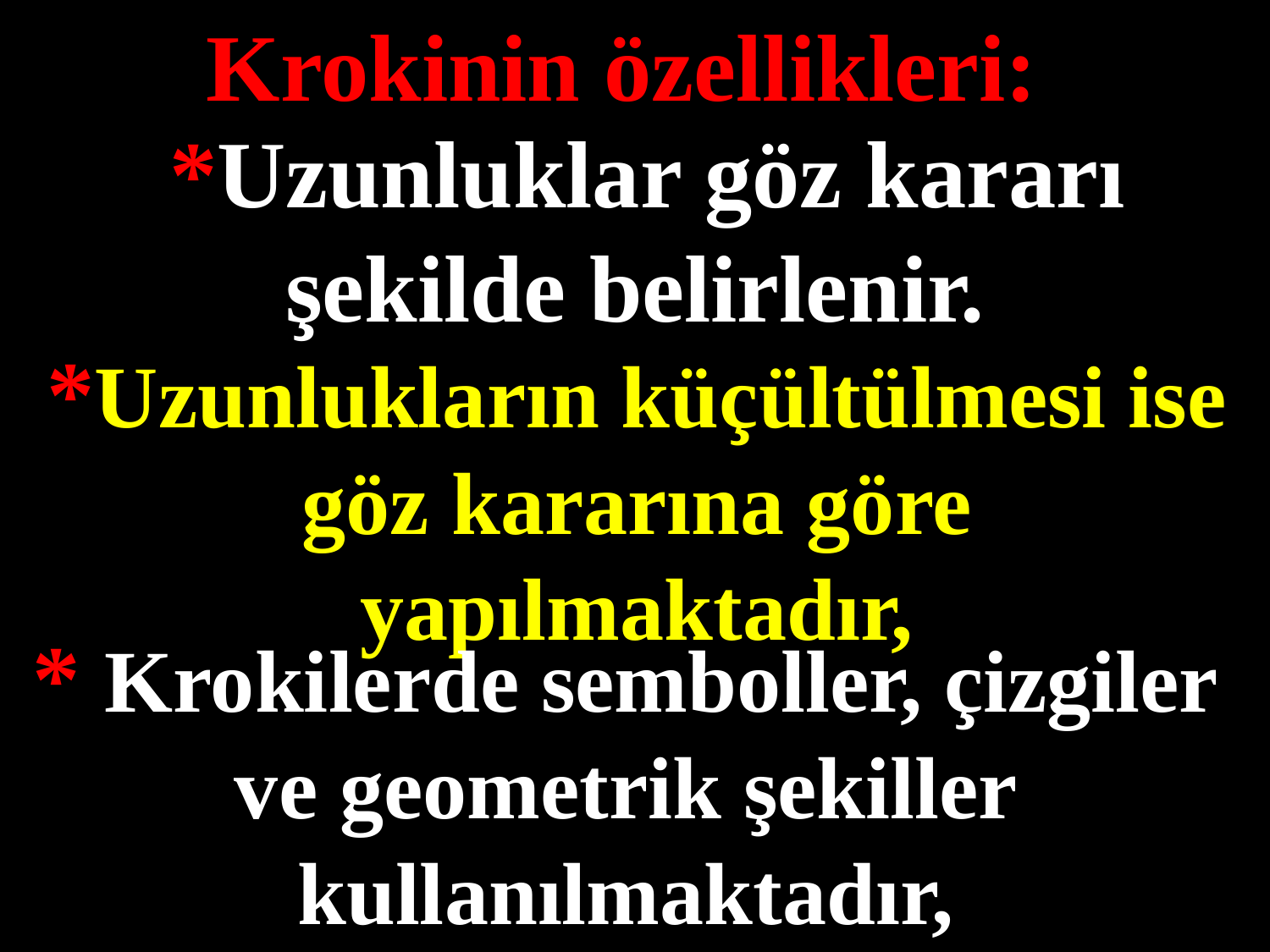

Krokinin özellikleri:
*Uzunluklar göz kararı şekilde belirlenir.
#
*Uzunlukların küçültülmesi ise göz kararına göre yapılmaktadır,
* Krokilerde semboller, çizgiler ve geometrik şekiller kullanılmaktadır,